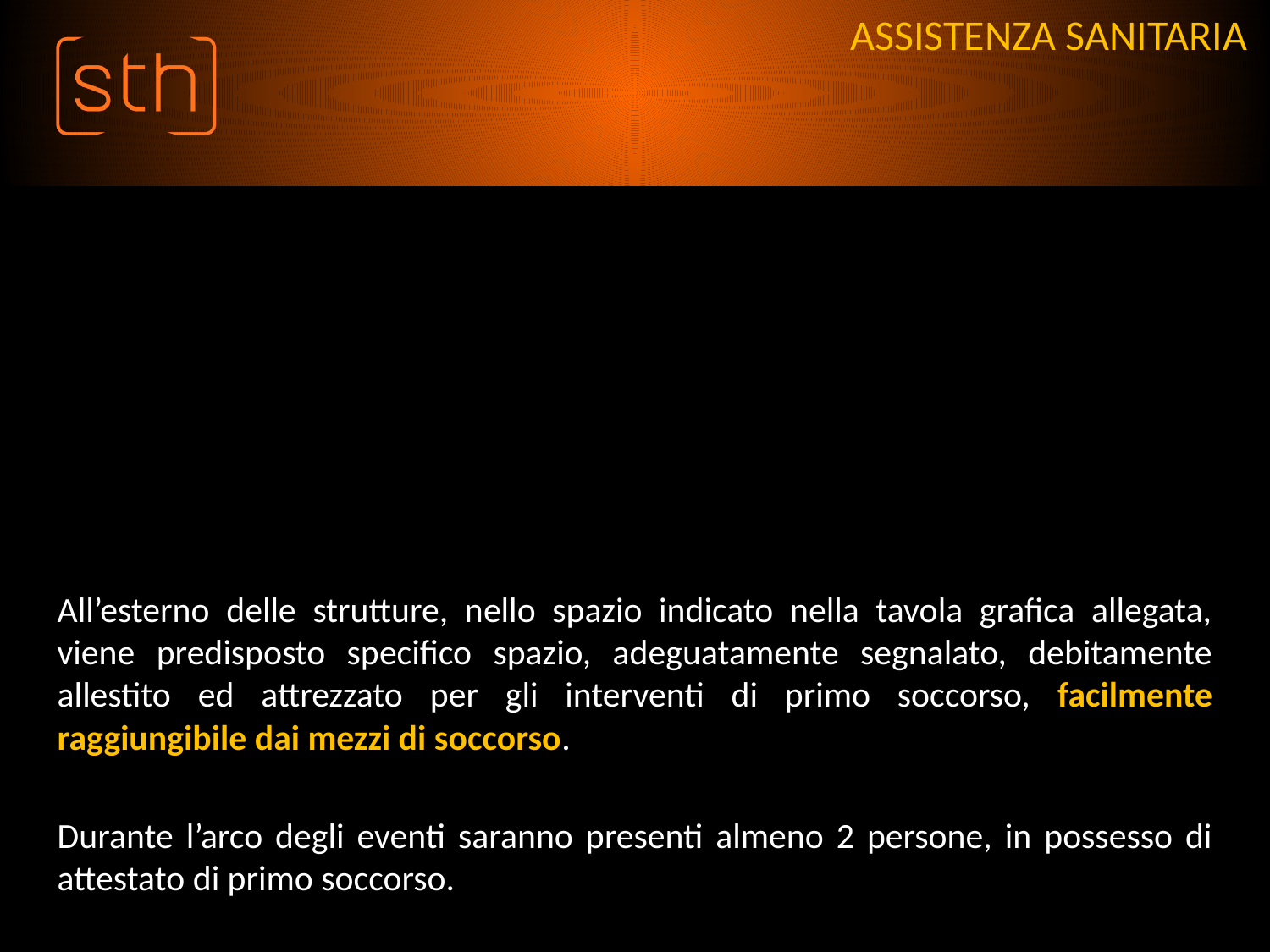

# ASSISTENZA SANITARIA

All’esterno delle strutture, nello spazio indicato nella tavola grafica allegata, viene predisposto specifico spazio, adeguatamente segnalato, debitamente allestito ed attrezzato per gli interventi di primo soccorso, facilmente raggiungibile dai mezzi di soccorso.

Durante l’arco degli eventi saranno presenti almeno 2 persone, in possesso di attestato di primo soccorso.